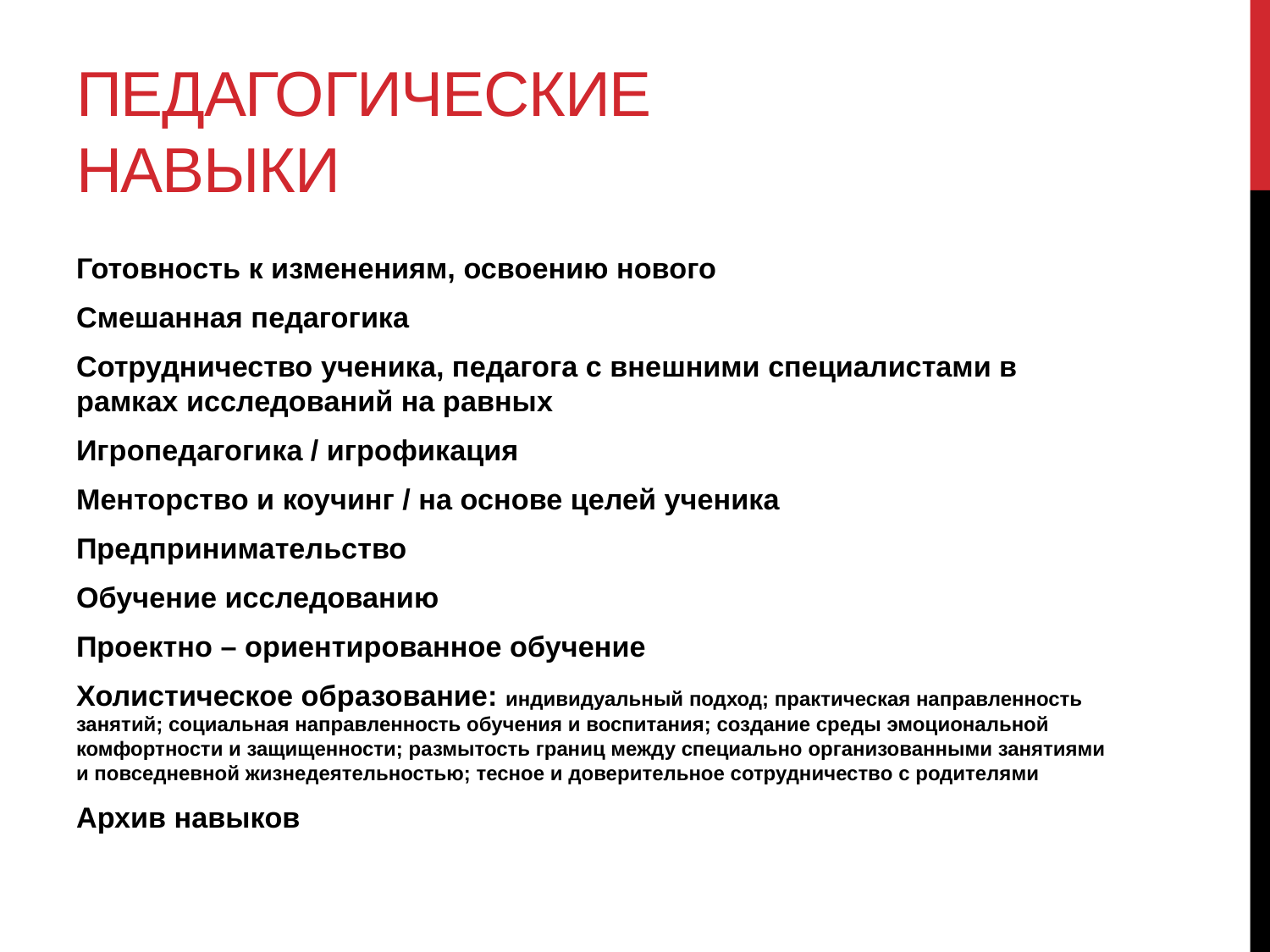

# Педагогические навыки
Готовность к изменениям, освоению нового
Смешанная педагогика
Сотрудничество ученика, педагога с внешними специалистами в рамках исследований на равных
Игропедагогика / игрофикация
Менторство и коучинг / на основе целей ученика
Предпринимательство
Обучение исследованию
Проектно – ориентированное обучение
Холистическое образование: индивидуальный подход; практическая направленность занятий; социальная направленность обучения и воспитания; создание среды эмоциональной комфортности и защищенности; размытость границ между специально организованными занятиями и повседневной жизнедеятельностью; тесное и доверительное сотрудничество с родителями
Архив навыков